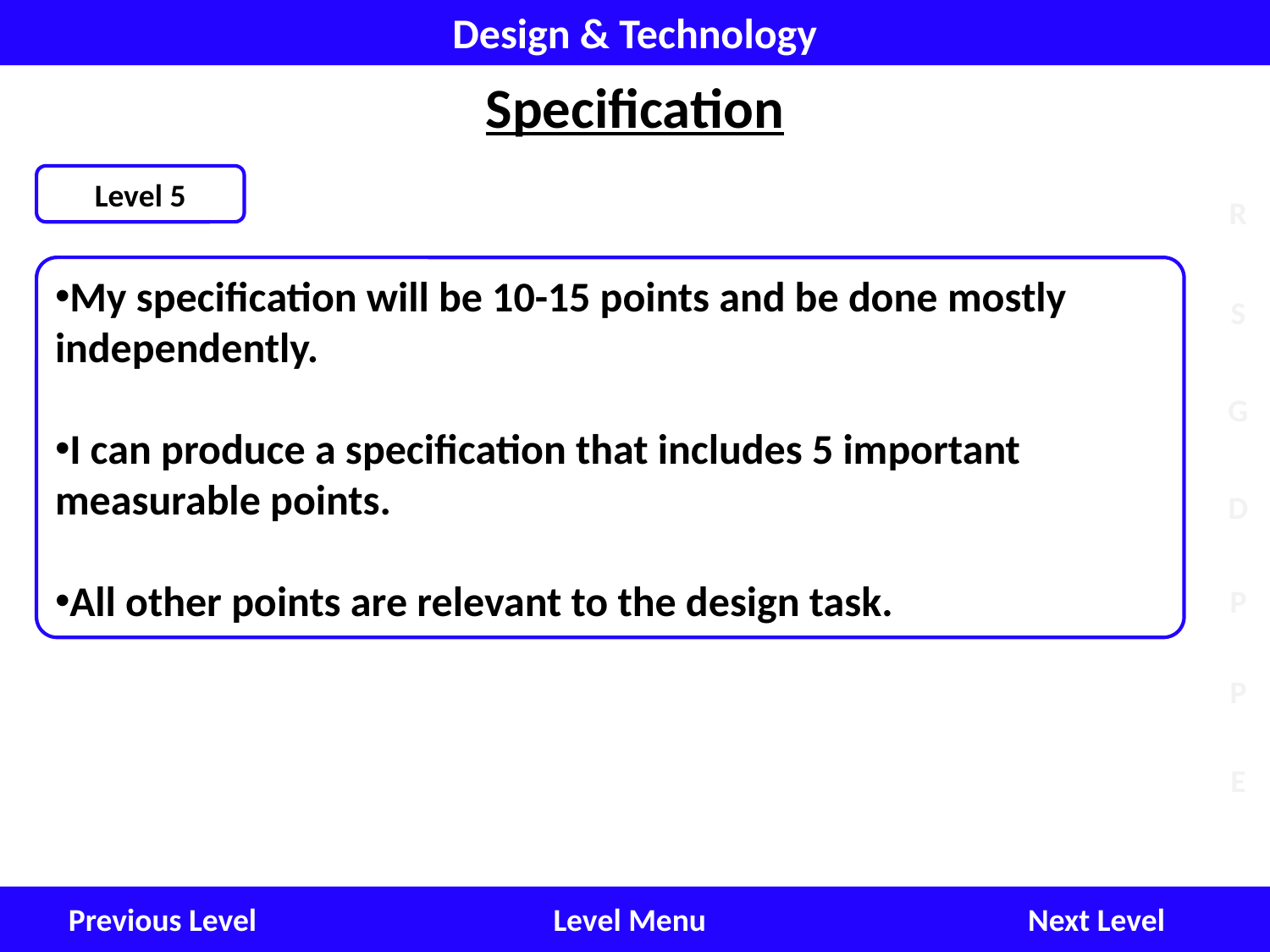

Design & Technology
Specification
Level 5
My specification will be 10-15 points and be done mostly independently.

I can produce a specification that includes 5 important measurable points.

All other points are relevant to the design task.

Next Level
Level Menu
Previous Level